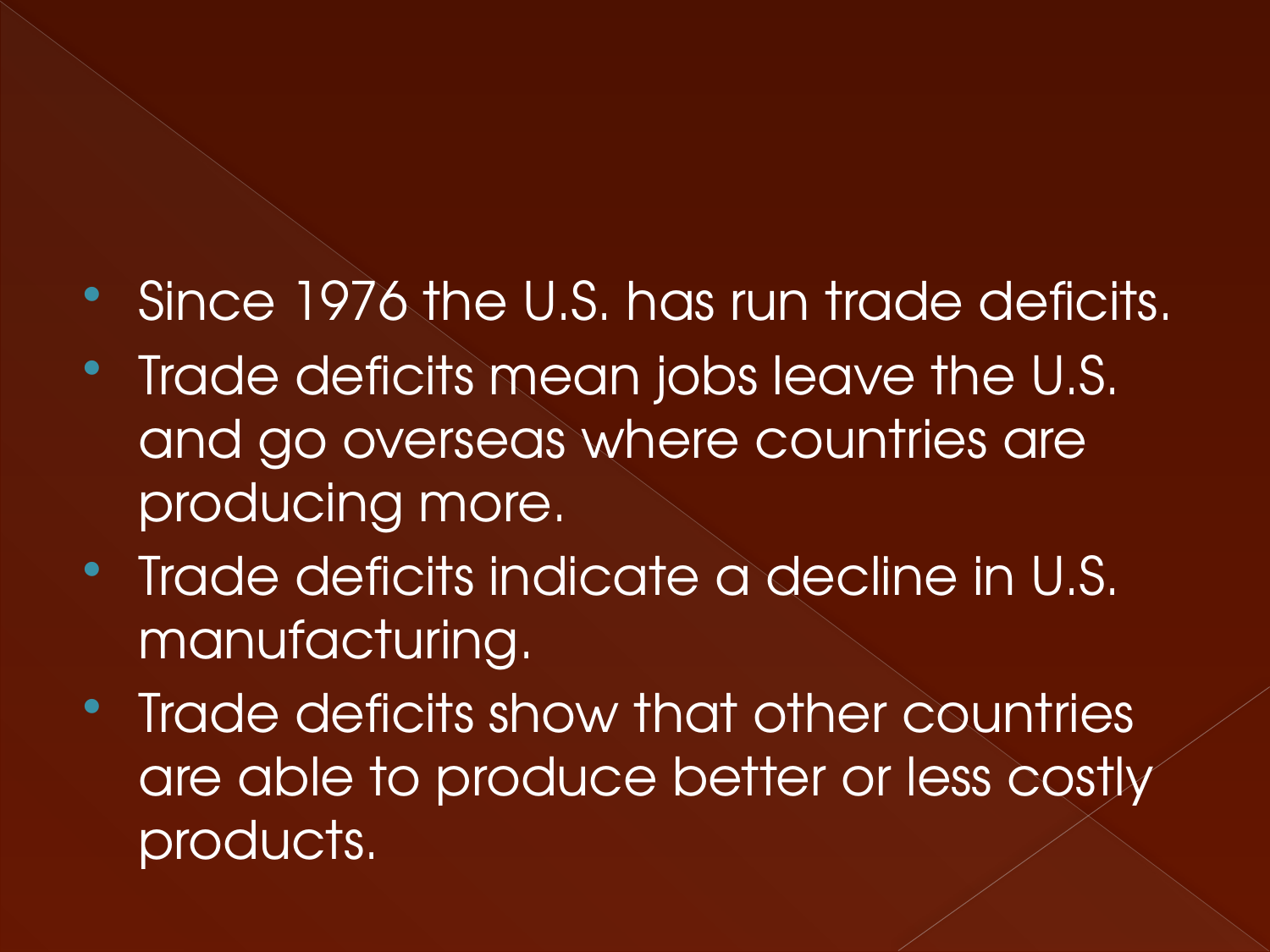

#
Since 1976 the U.S. has run trade deficits.
Trade deficits mean jobs leave the U.S. and go overseas where countries are producing more.
Trade deficits indicate a decline in U.S. manufacturing.
Trade deficits show that other countries are able to produce better or less costly products.